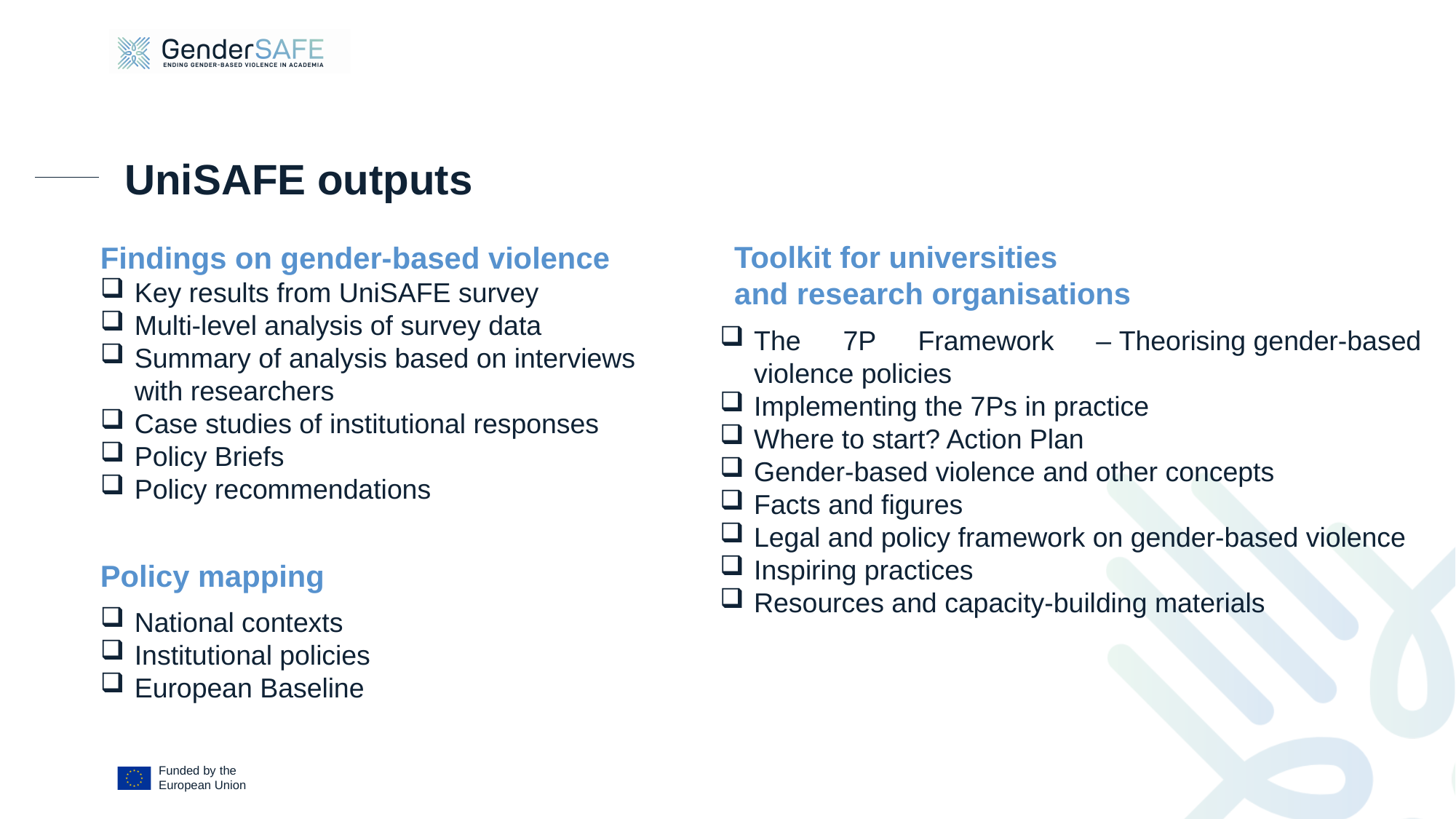

# UniSAFE outputs
Toolkit for universities ​​
and research organisations​​
Findings on gender-based violence
Key results from UniSAFE survey
Multi-level analysis of survey data
Summary of analysis based on interviews with researchers
Case studies of institutional responses
Policy Briefs
Policy recommendations

The 7P Framework – Theorising gender-based violence policies​ ​
Implementing the 7Ps in practice​ ​
Where to start? Action Plan​ ​
Gender-based violence and other concepts
Facts and figures
Legal and policy framework on gender-based violence
Inspiring practices
Resources and capacity-building materials

Policy mapping
National contexts
Institutional policies
European Baseline